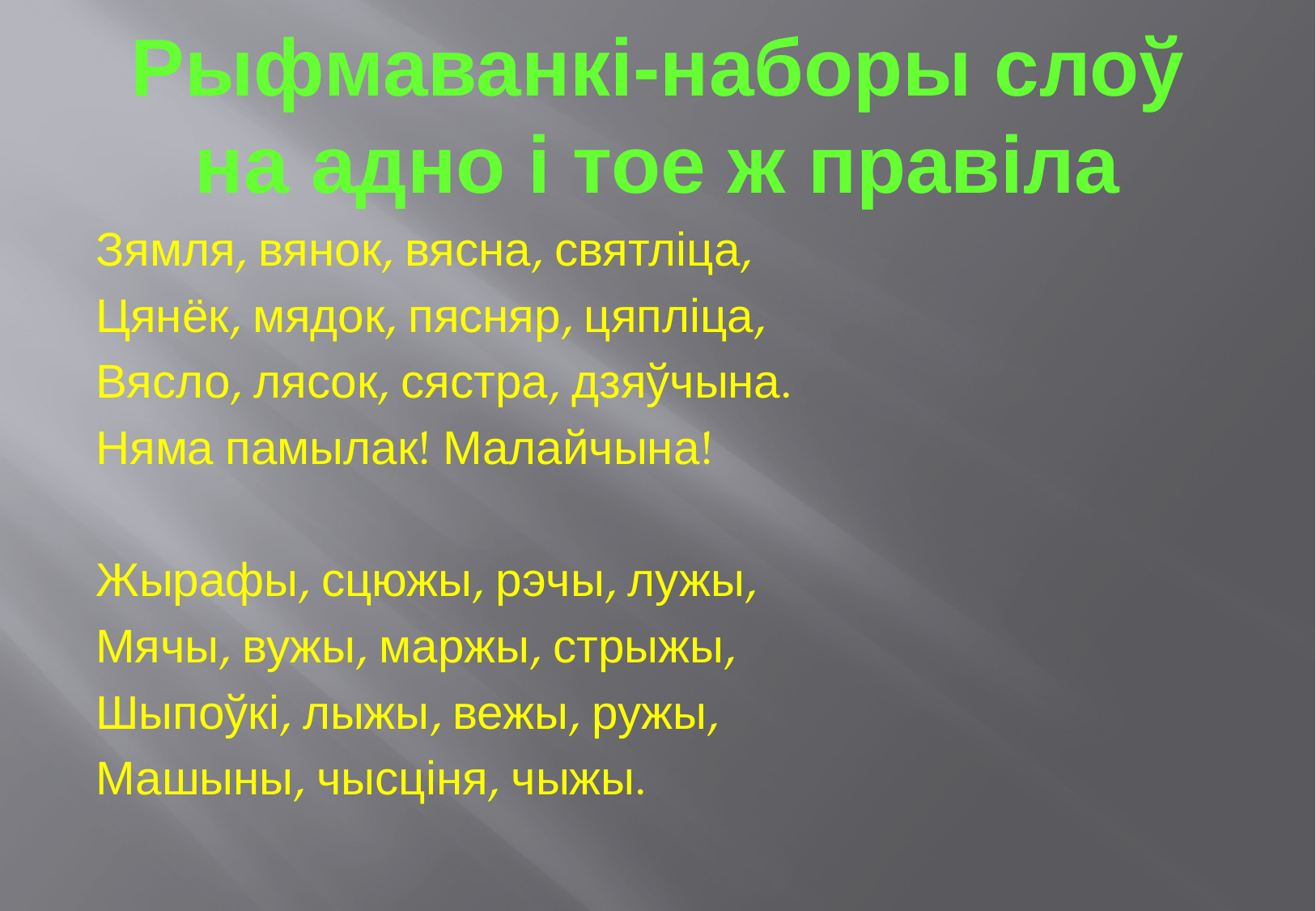

# Рыфмаванкі-наборы слоў на адно і тое ж правіла
Зямля, вянок, вясна, святліца,
Цянёк, мядок, пясняр, цяпліца,
Вясло, лясок, сястра, дзяўчына.
Няма памылак! Малайчына!

Жырафы, сцюжы, рэчы, лужы,
Мячы, вужы, маржы, стрыжы,
Шыпоўкі, лыжы, вежы, ружы,
Машыны, чысціня, чыжы.